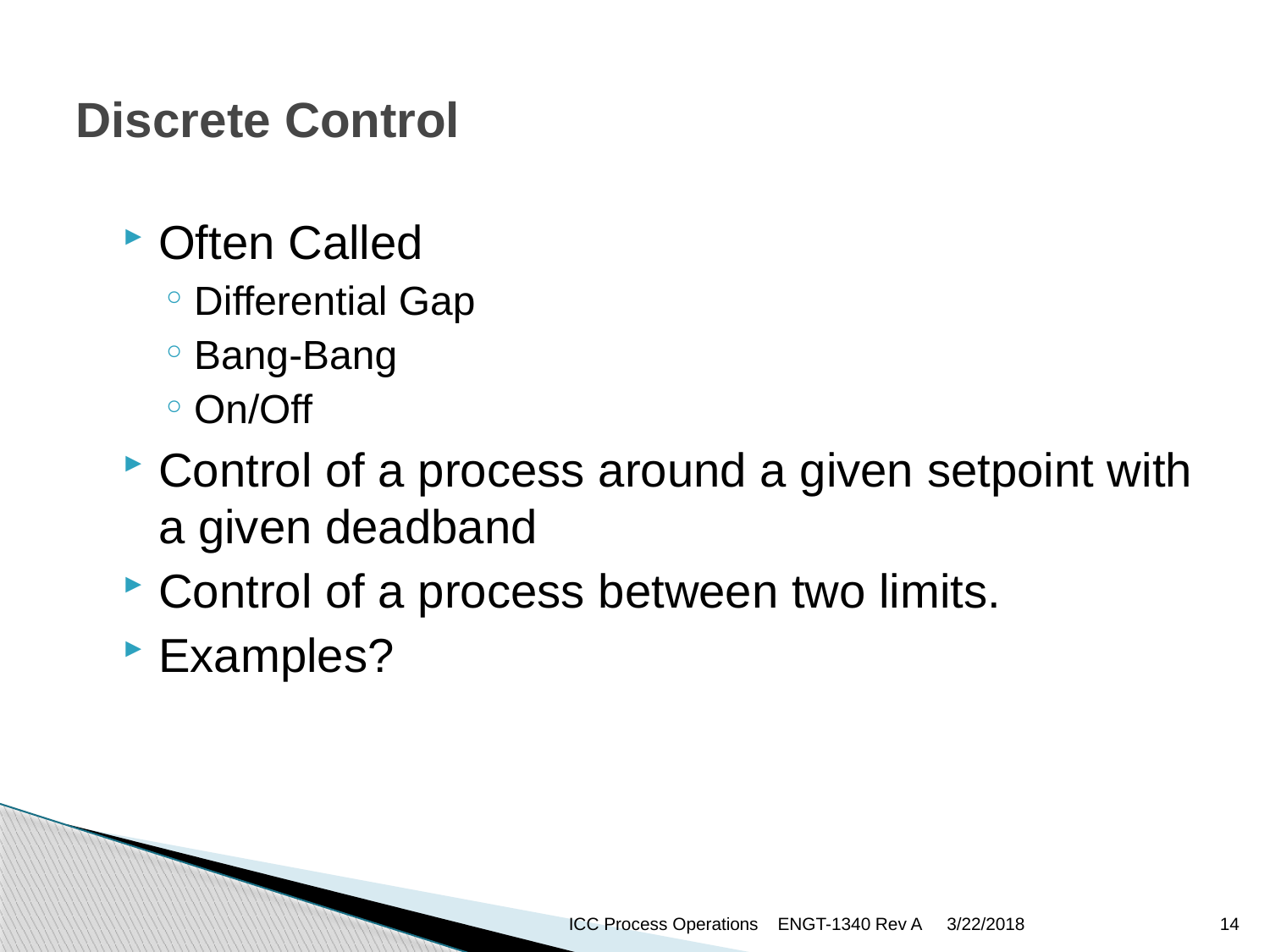

# Discrete Control
Often Called
Differential Gap
Bang-Bang
On/Off
Control of a process around a given setpoint with a given deadband
Control of a process between two limits.
Examples?

ICC Process Operations    ENGT-1340 Rev A
3/22/2018
14